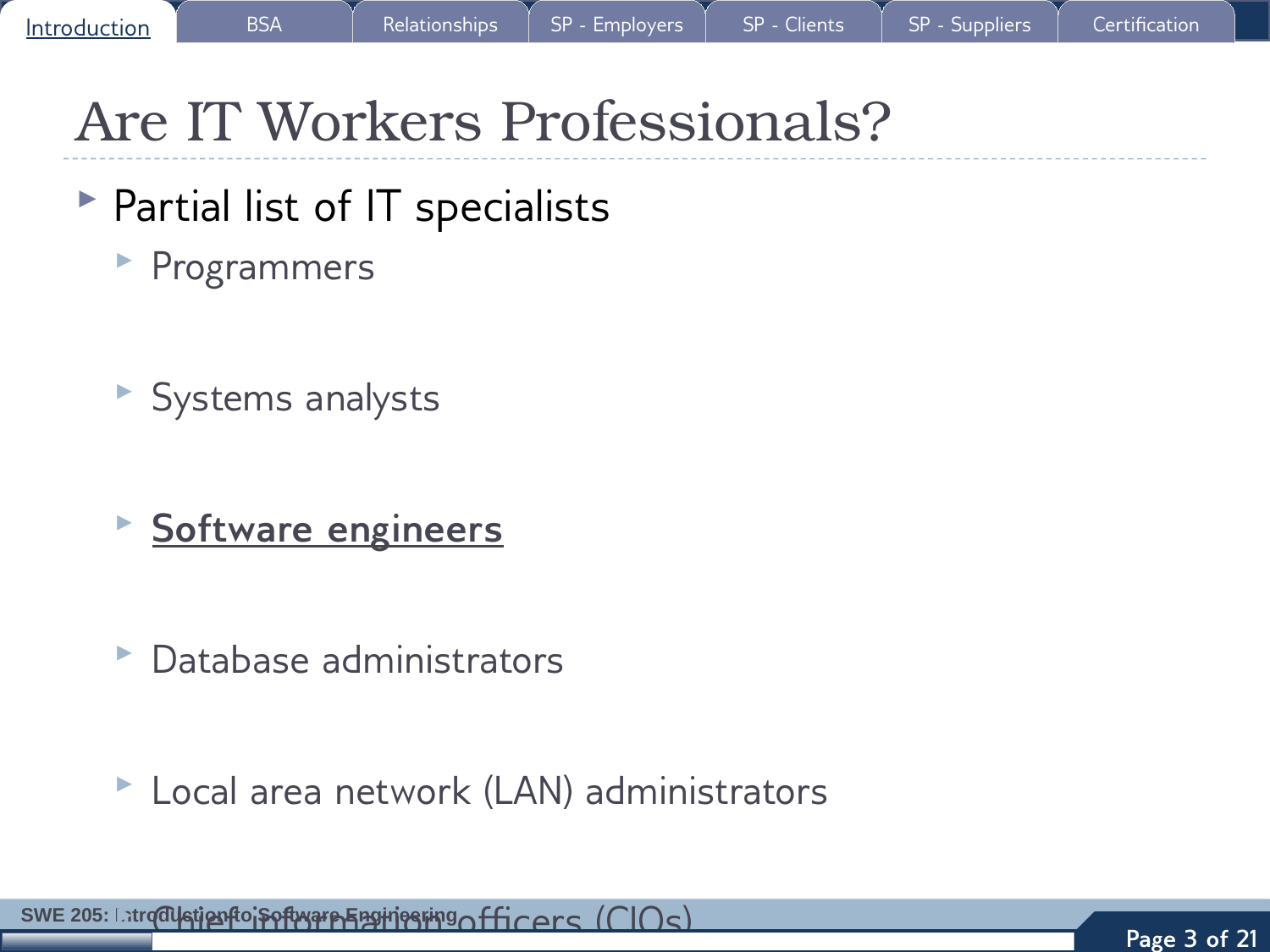

Introduction
BSA
Relationships
SP - Employers
SP - Clients
SP - Suppliers
Certification
# Are IT Workers Professionals?
Partial list of IT specialists
Programmers

Systems analysts

Software engineers

Database administrators

Local area network (LAN) administrators

Chief information officers (CIOs)

3
Page 3 of 21